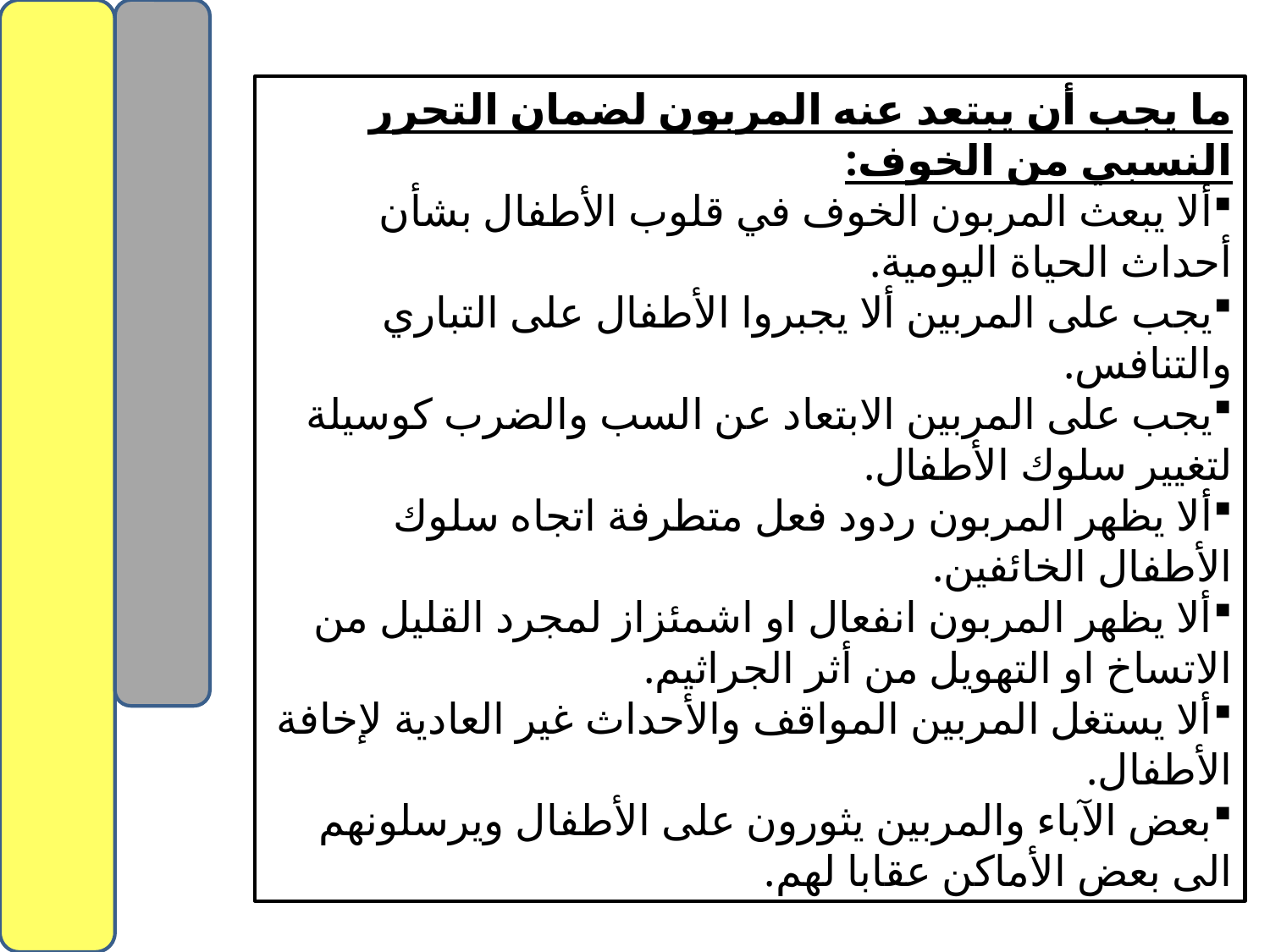

ما يجب أن يبتعد عنه المربون لضمان التحرر النسبي من الخوف:
ألا يبعث المربون الخوف في قلوب الأطفال بشأن أحداث الحياة اليومية.
يجب على المربين ألا يجبروا الأطفال على التباري والتنافس.
يجب على المربين الابتعاد عن السب والضرب كوسيلة لتغيير سلوك الأطفال.
ألا يظهر المربون ردود فعل متطرفة اتجاه سلوك الأطفال الخائفين.
ألا يظهر المربون انفعال او اشمئزاز لمجرد القليل من الاتساخ او التهويل من أثر الجراثيم.
ألا يستغل المربين المواقف والأحداث غير العادية لإخافة الأطفال.
بعض الآباء والمربين يثورون على الأطفال ويرسلونهم الى بعض الأماكن عقابا لهم.